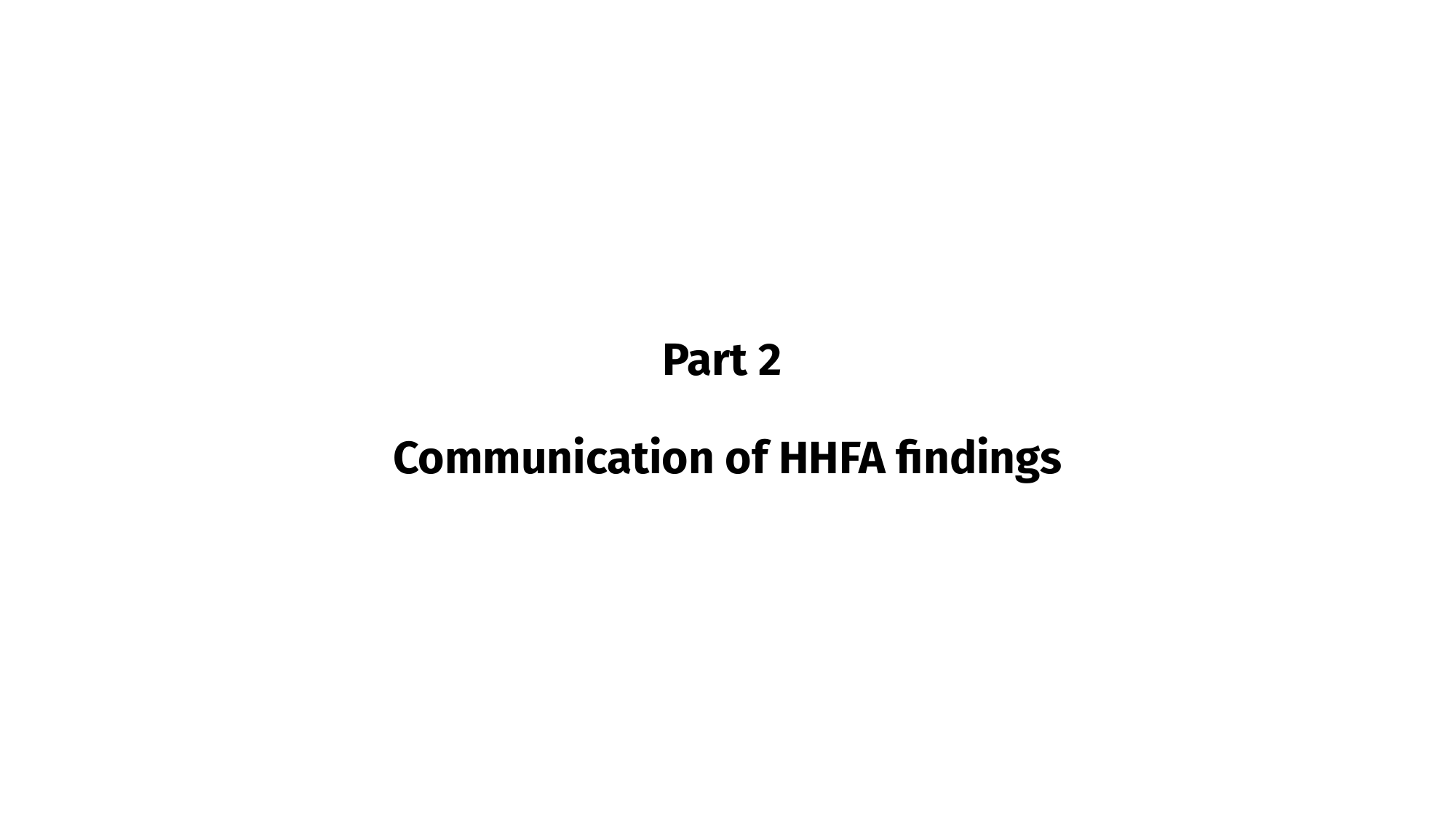

# Part 2 Communication of HHFA findings